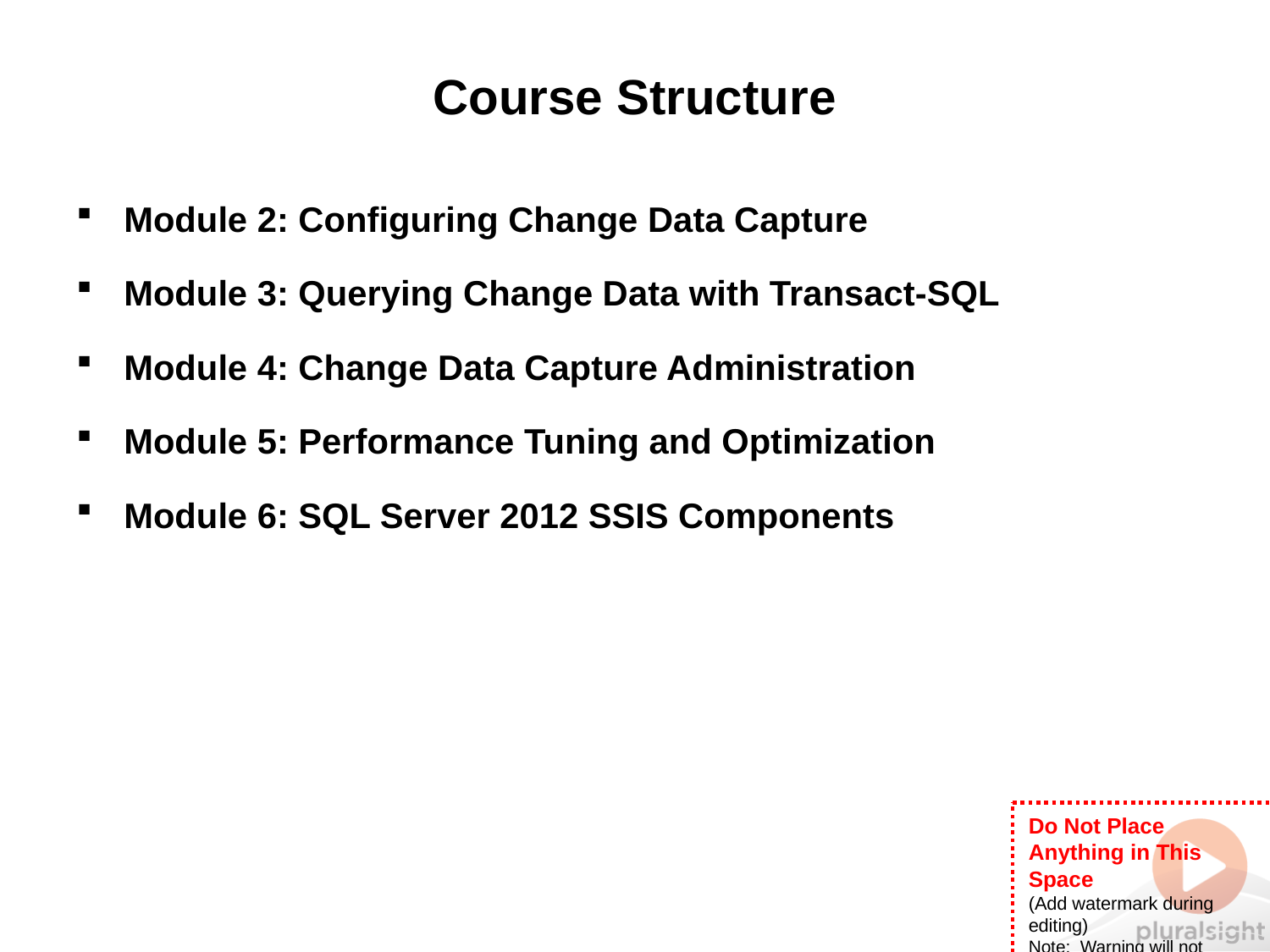

# Course Structure
Module 2: Configuring Change Data Capture
Module 3: Querying Change Data with Transact-SQL
Module 4: Change Data Capture Administration
Module 5: Performance Tuning and Optimization
Module 6: SQL Server 2012 SSIS Components